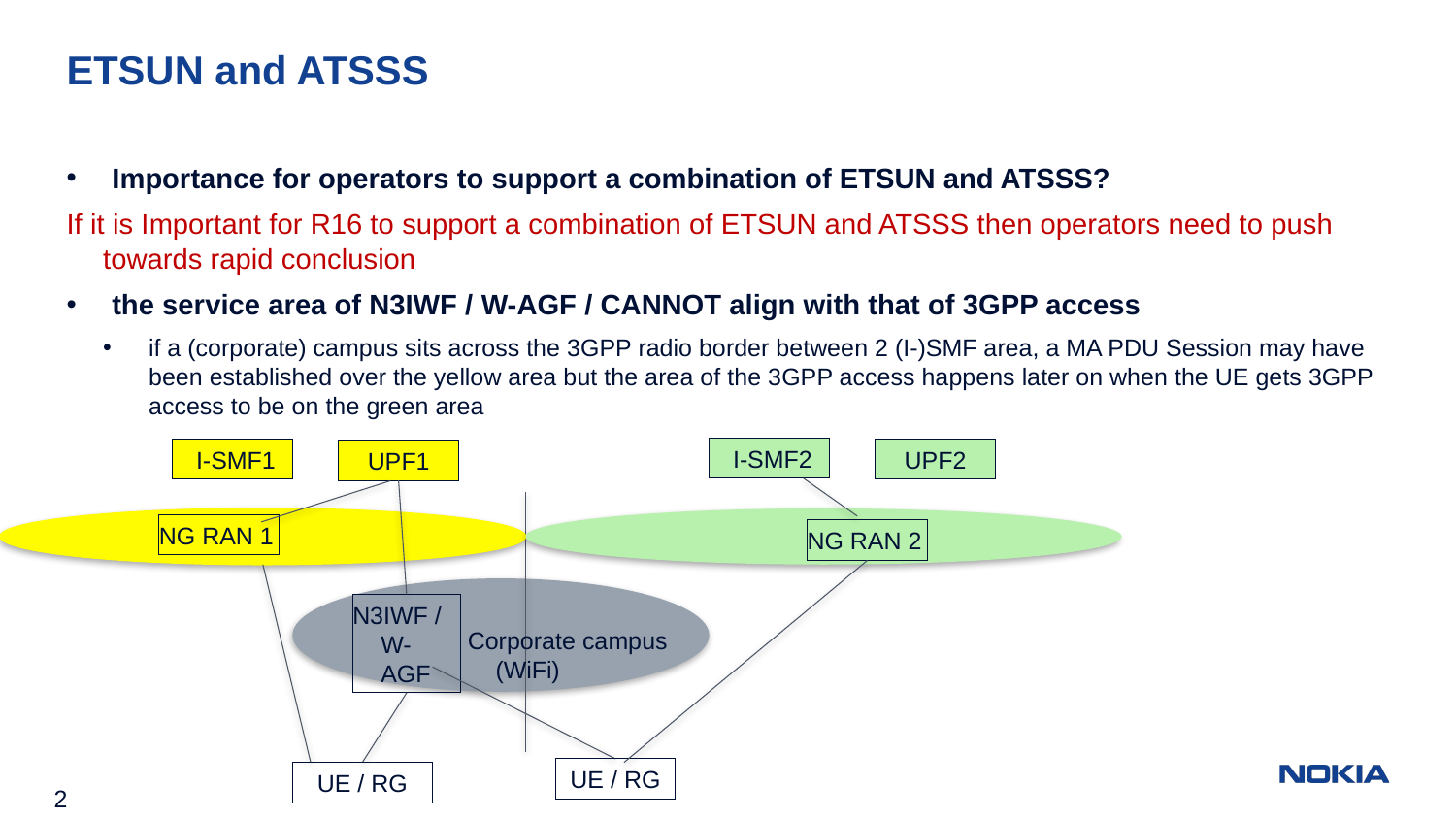

ETSUN and ATSSS

Importance for operators to support a combination of ETSUN and ATSSS?
If it is Important for R16 to support a combination of ETSUN and ATSSS then operators need to push towards rapid conclusion
the service area of N3IWF / W-AGF / CANNOT align with that of 3GPP access
if a (corporate) campus sits across the 3GPP radio border between 2 (I-)SMF area, a MA PDU Session may have been established over the yellow area but the area of the 3GPP access happens later on when the UE gets 3GPP access to be on the green area

 I-SMF2
 I-SMF1
UPF2
UPF1

NG RAN 1
NG RAN 2

N3IWF / W-AGF
Corporate campus (WiFi)
UE / RG
UE / RG